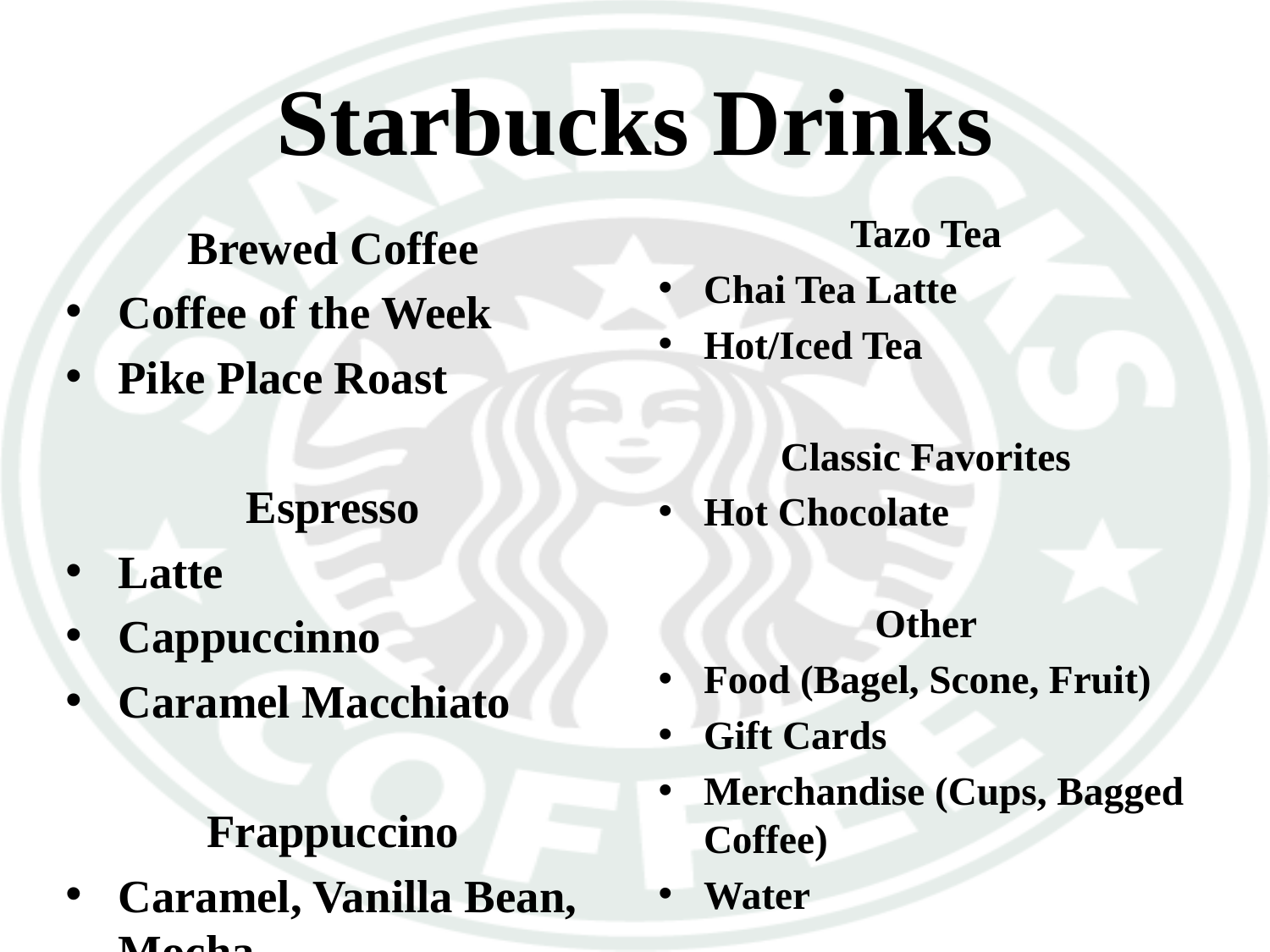

# Starbucks Drinks
Tazo Tea
Chai Tea Latte
Hot/Iced Tea

Classic Favorites
Hot Chocolate

Other
Food (Bagel, Scone, Fruit)
Gift Cards
Merchandise (Cups, Bagged Coffee)
Water
Brewed Coffee
Coffee of the Week
Pike Place Roast

Espresso
Latte
Cappuccinno
Caramel Macchiato

Frappuccino
Caramel, Vanilla Bean, Mocha